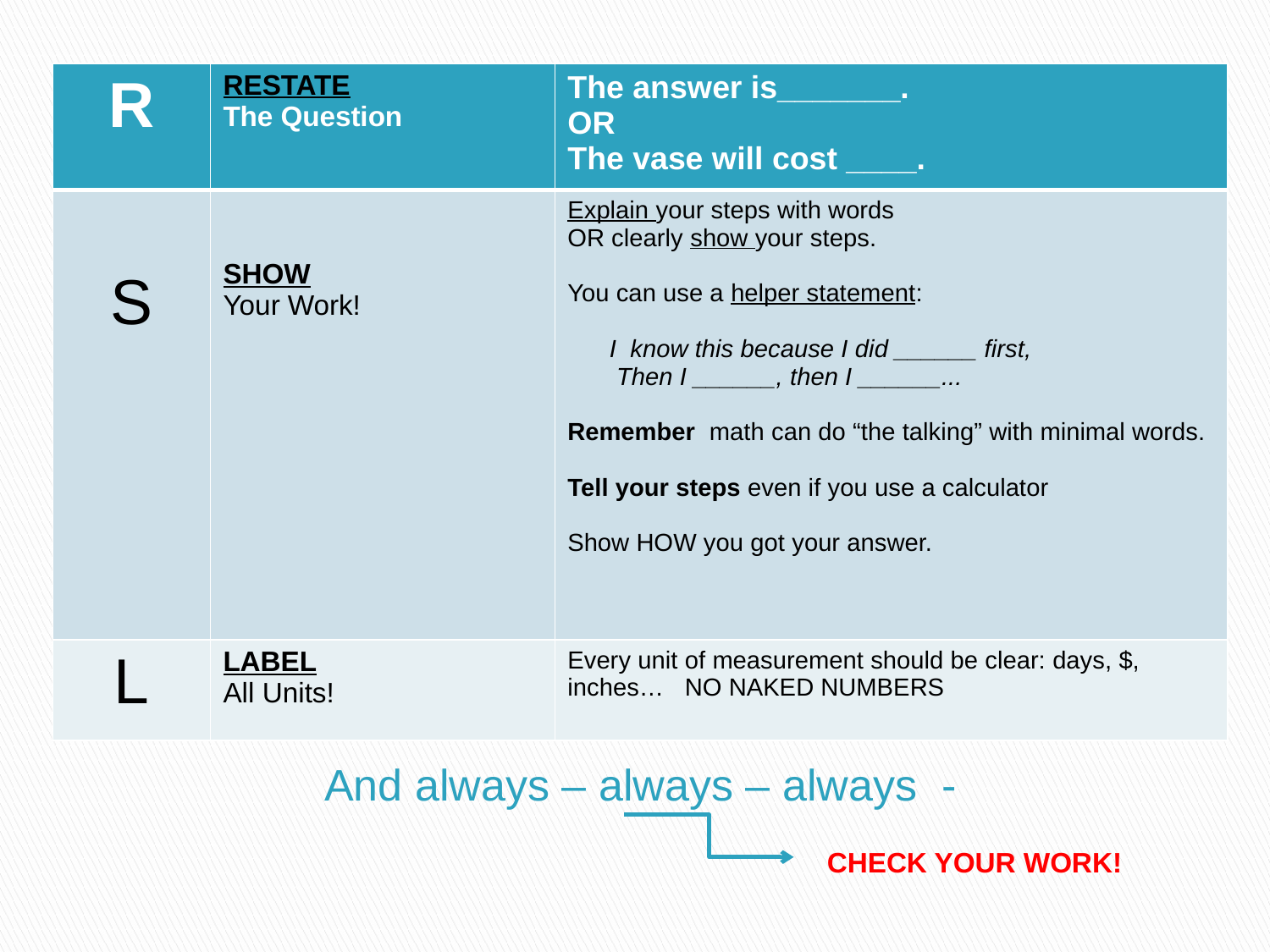

| R | RESTATE The Question | The answer is\_\_\_\_\_\_\_. OR The vase will cost \_\_\_\_. |
| --- | --- | --- |
| S | SHOW Your Work! | Explain your steps with words OR clearly show your steps. You can use a helper statement: I know this because I did \_\_\_\_\_\_ first, Then I \_\_\_\_\_\_, then I \_\_\_\_\_\_... Remember math can do “the talking” with minimal words. Tell your steps even if you use a calculator Show HOW you got your answer. |
| L | LABEL All Units! | Every unit of measurement should be clear: days, $, inches… NO NAKED NUMBERS |
# And always – always – always  -
CHECK YOUR WORK!